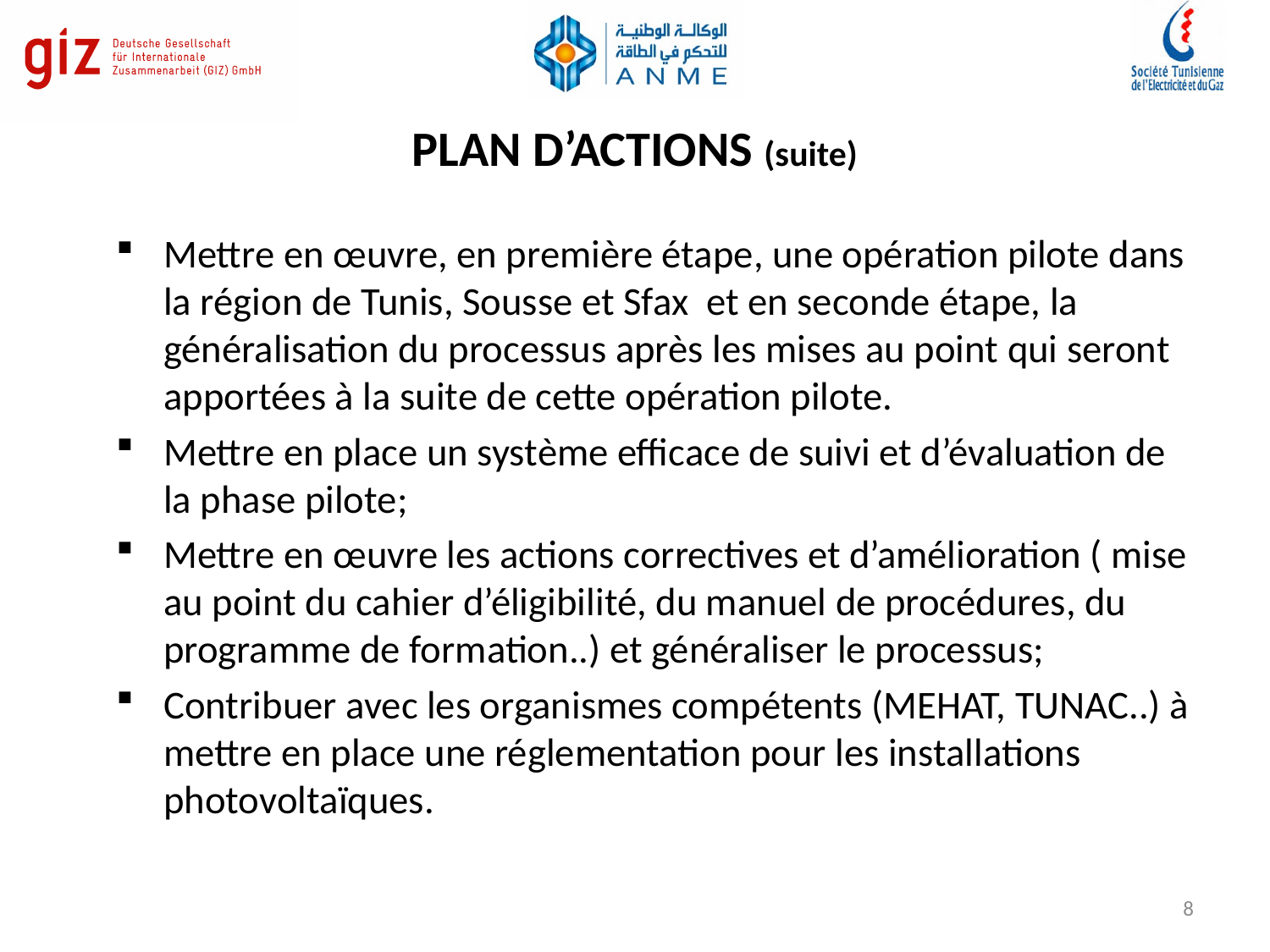

# PLAN D’ACTIONS (suite)
Mettre en œuvre, en première étape, une opération pilote dans la région de Tunis, Sousse et Sfax  et en seconde étape, la généralisation du processus après les mises au point qui seront apportées à la suite de cette opération pilote.
Mettre en place un système efficace de suivi et d’évaluation de la phase pilote;
Mettre en œuvre les actions correctives et d’amélioration ( mise au point du cahier d’éligibilité, du manuel de procédures, du programme de formation..) et généraliser le processus;
Contribuer avec les organismes compétents (MEHAT, TUNAC..) à mettre en place une réglementation pour les installations photovoltaïques.
8